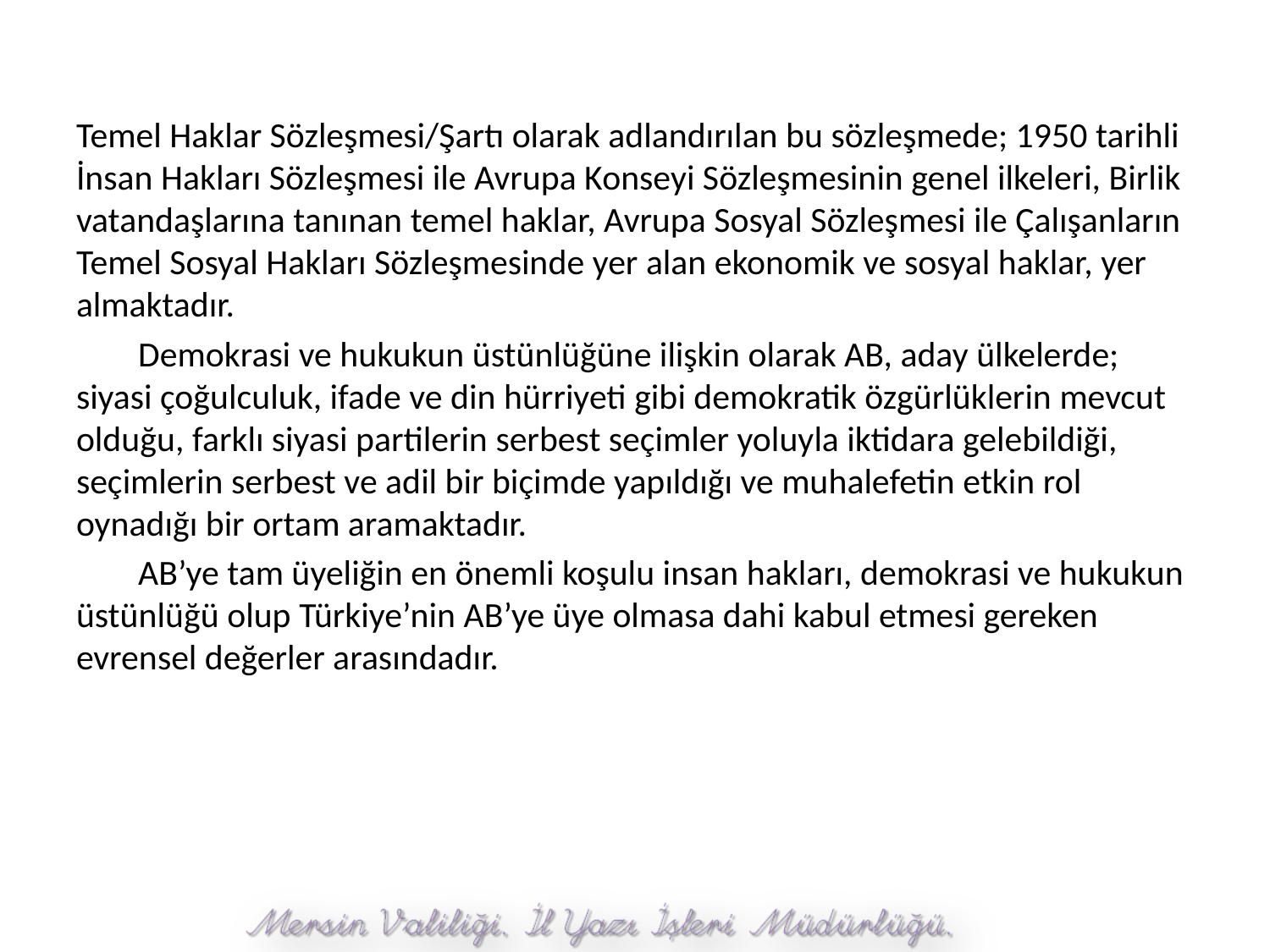

#
Temel Haklar Sözleşmesi/Şartı olarak adlandırılan bu sözleşmede; 1950 tarihli İnsan Hakları Sözleşmesi ile Avrupa Konseyi Sözleşmesinin genel ilkeleri, Birlik vatandaşlarına tanınan temel haklar, Avrupa Sosyal Sözleşmesi ile Çalışanların Temel Sosyal Hakları Sözleşmesinde yer alan ekonomik ve sosyal haklar, yer almaktadır.
Demokrasi ve hukukun üstünlüğüne ilişkin olarak AB, aday ülkelerde; siyasi çoğulculuk, ifade ve din hürriyeti gibi demokratik özgürlüklerin mevcut olduğu, farklı siyasi partilerin serbest seçimler yoluyla iktidara gelebildiği, seçimlerin serbest ve adil bir biçimde yapıldığı ve muhalefetin etkin rol oynadığı bir ortam aramaktadır.
AB’ye tam üyeliğin en önemli koşulu insan hakları, demokrasi ve hukukun üstünlüğü olup Türkiye’nin AB’ye üye olmasa dahi kabul etmesi gereken evrensel değerler arasındadır.